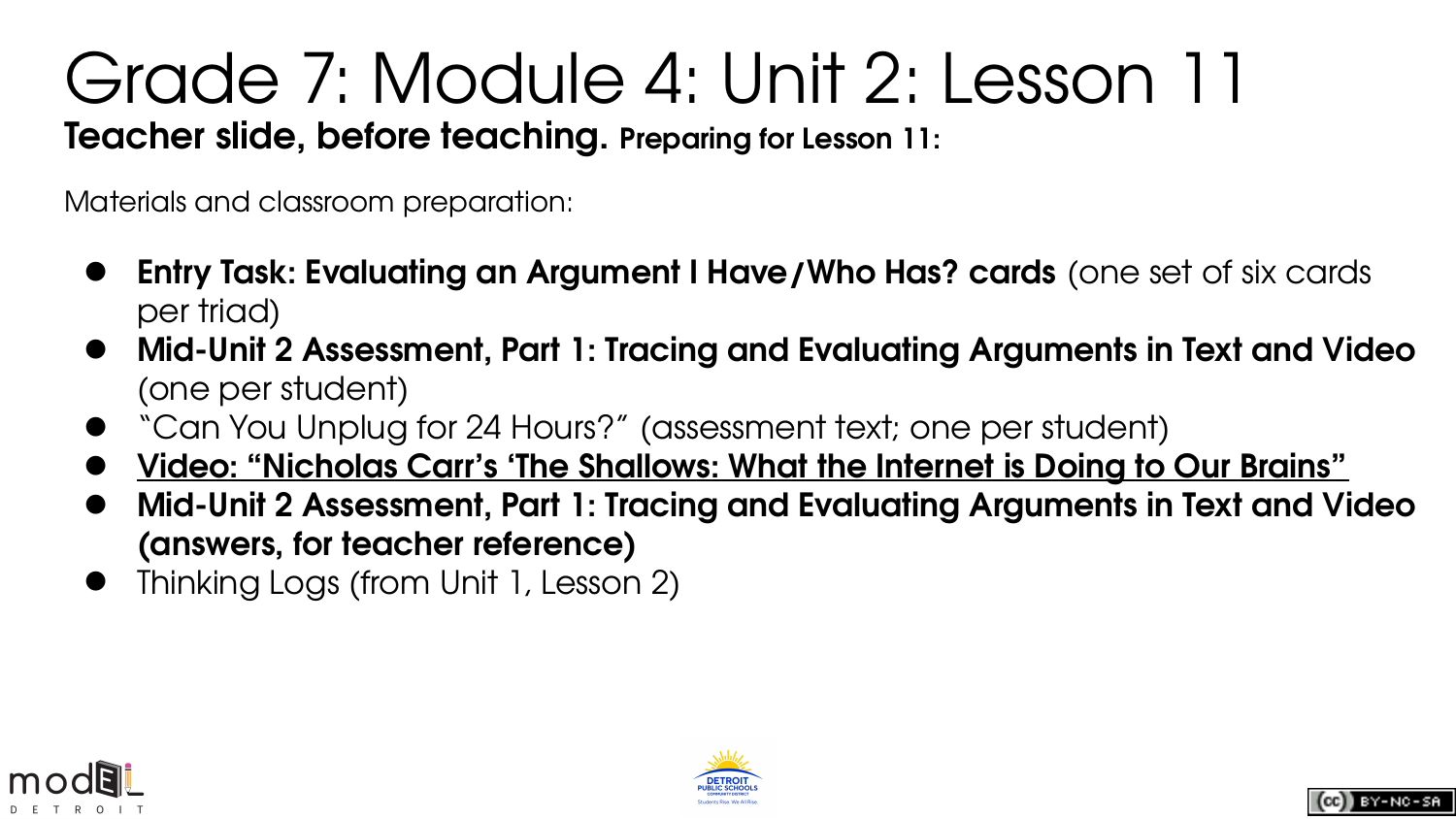

Grade 7: Module 4: Unit 2: Lesson 11
Teacher slide, before teaching. Preparing for Lesson 11:

Materials and classroom preparation:

Entry Task: Evaluating an Argument I Have/Who Has? cards (one set of six cards per triad)
Mid-Unit 2 Assessment, Part 1: Tracing and Evaluating Arguments in Text and Video (one per student)
“Can You Unplug for 24 Hours?” (assessment text; one per student)
Video: “Nicholas Carr’s ‘The Shallows: What the Internet is Doing to Our Brains”
Mid-Unit 2 Assessment, Part 1: Tracing and Evaluating Arguments in Text and Video (answers, for teacher reference)
Thinking Logs (from Unit 1, Lesson 2)